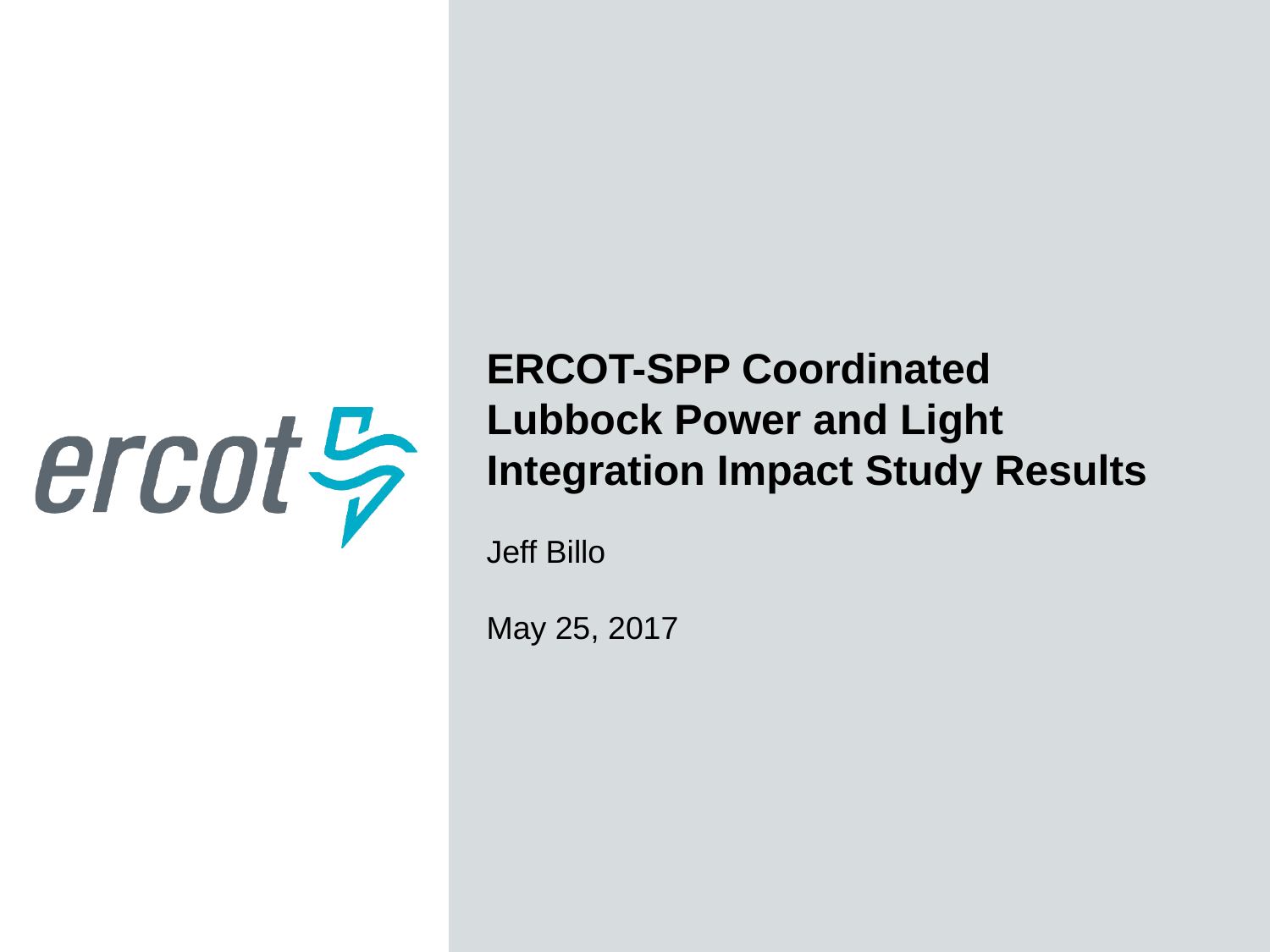

ERCOT-SPP Coordinated
Lubbock Power and Light
Integration Impact Study Results

Jeff Billo

May 25, 2017